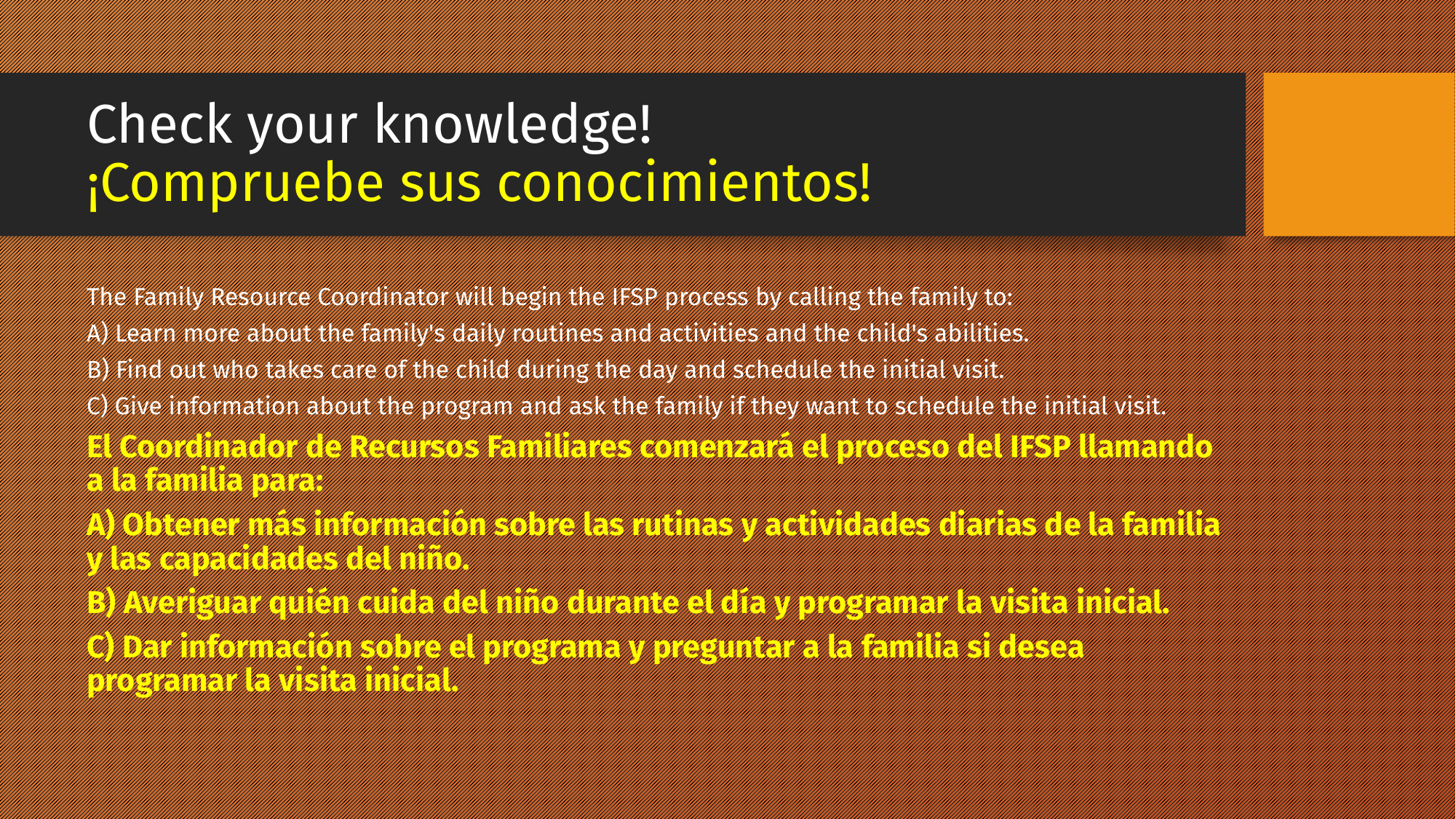

# Check your knowledge! ¡Compruebe sus conocimientos!
The Family Resource Coordinator will begin the IFSP process by calling the family to:
A) Learn more about the family's daily routines and activities and the child's abilities.
B) Find out who takes care of the child during the day and schedule the initial visit.
C) Give information about the program and ask the family if they want to schedule the initial visit.
El Coordinador de Recursos Familiares comenzará el proceso del IFSP llamando a la familia para:
A) Obtener más información sobre las rutinas y actividades diarias de la familia y las capacidades del niño.
B) Averiguar quién cuida del niño durante el día y programar la visita inicial.
C) Dar información sobre el programa y preguntar a la familia si desea programar la visita inicial.